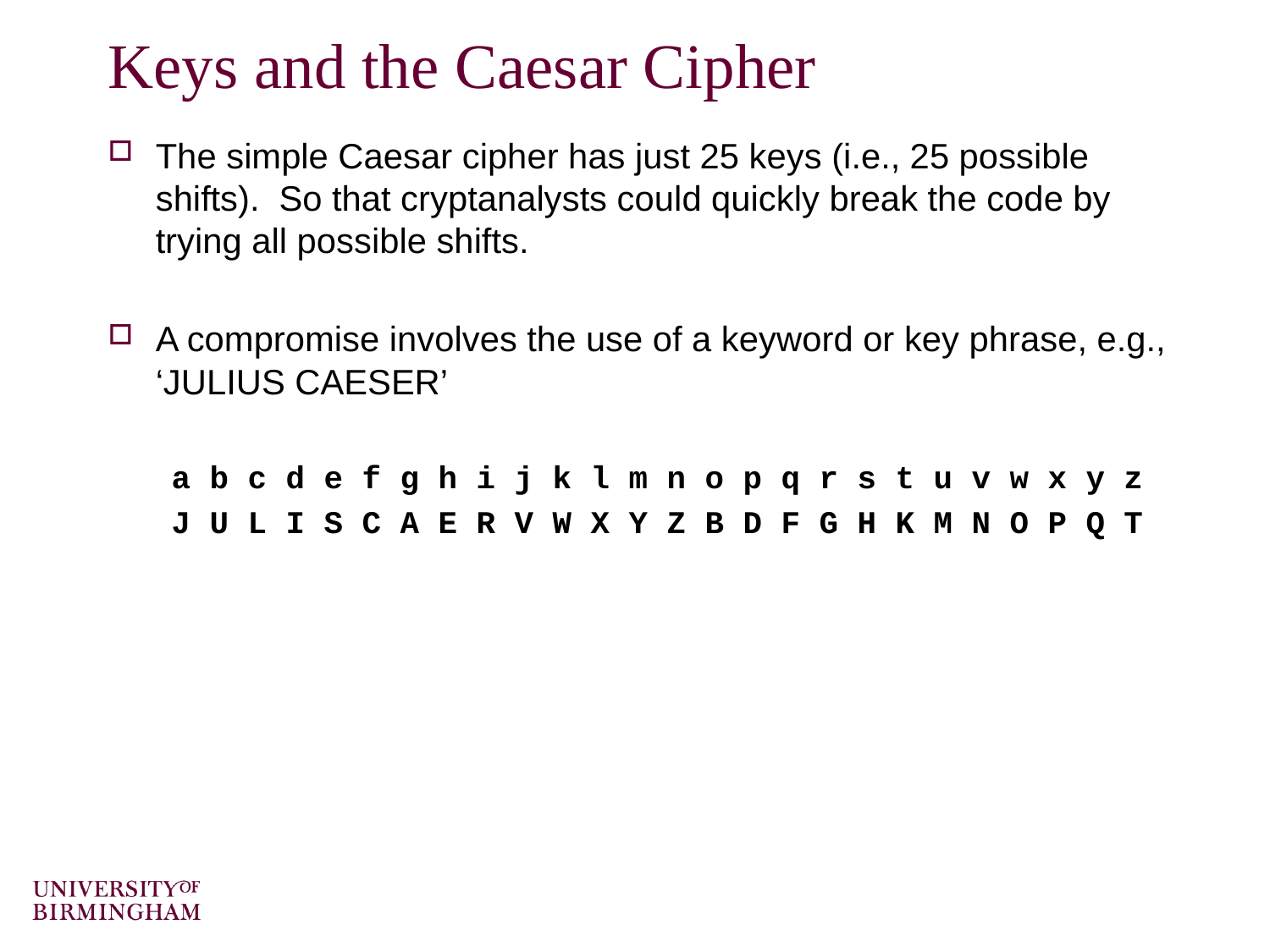

# Keys and the Caesar Cipher
The simple Caesar cipher has just 25 keys (i.e., 25 possible shifts).  So that cryptanalysts could quickly break the code by trying all possible shifts.

A compromise involves the use of a keyword or key phrase, e.g., ‘JULIUS CAESER’

a b c d e f g h i j k l m n o p q r s t u v w x y z
J U L I S C A E R V W X Y Z B D F G H K M N O P Q T